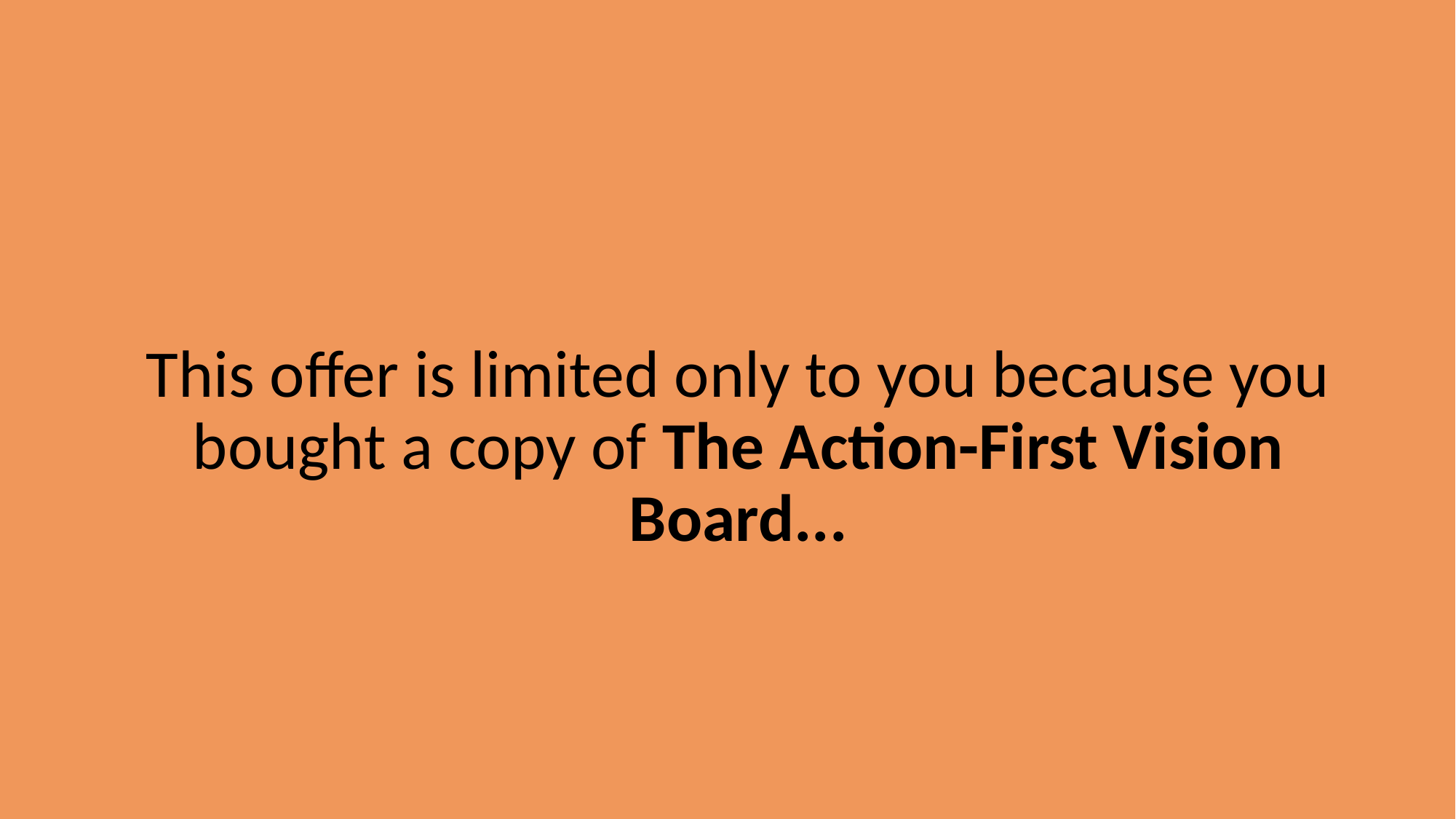

This offer is limited only to you because you bought a copy of The Action-First Vision Board...